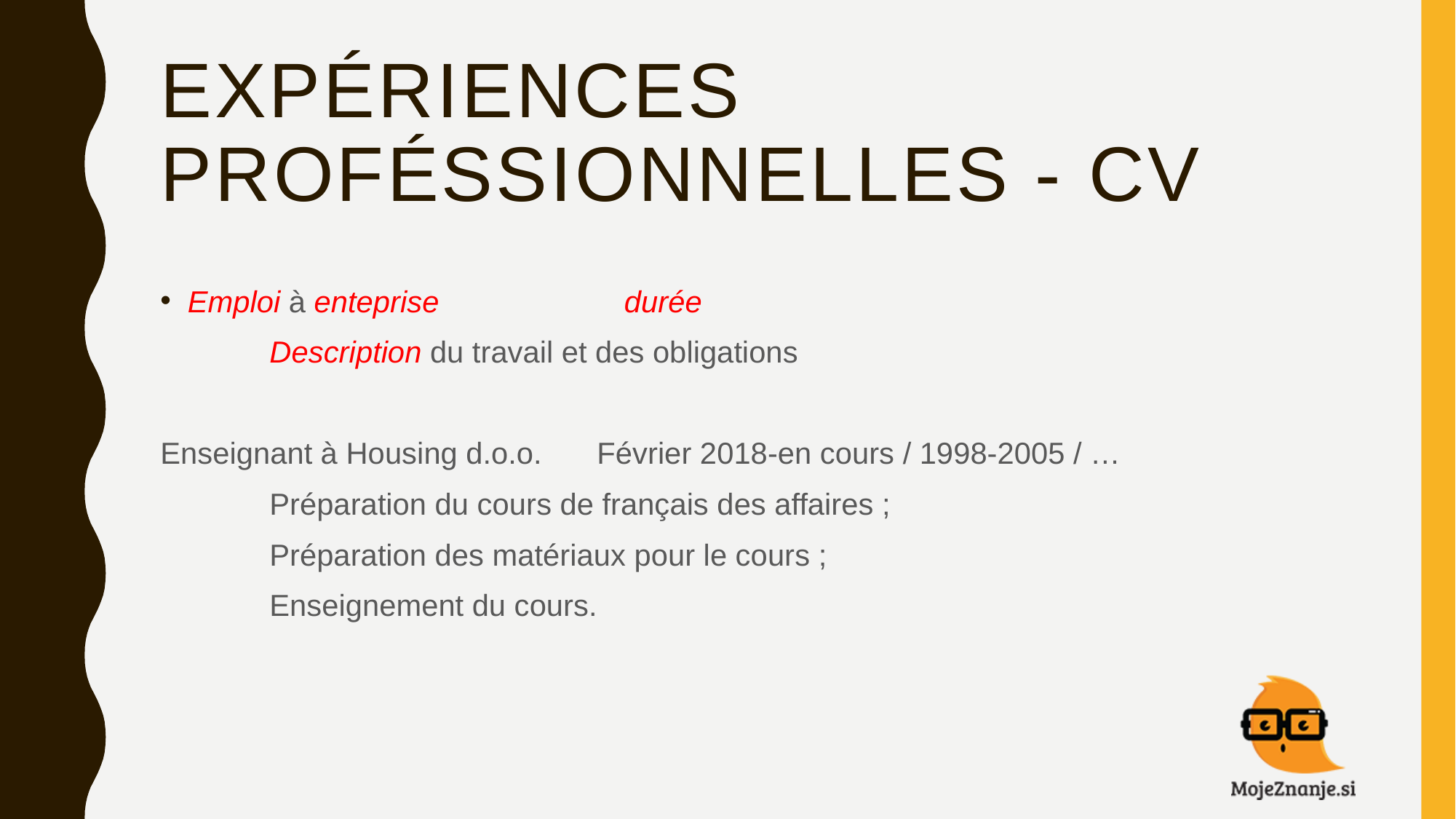

# Expériences proféssionnelles - CV
Emploi à enteprise		durée
	Description du travail et des obligations

Enseignant à Housing d.o.o. 	Février 2018-en cours / 1998-2005 / …
	Préparation du cours de français des affaires ;
	Préparation des matériaux pour le cours ;
	Enseignement du cours.